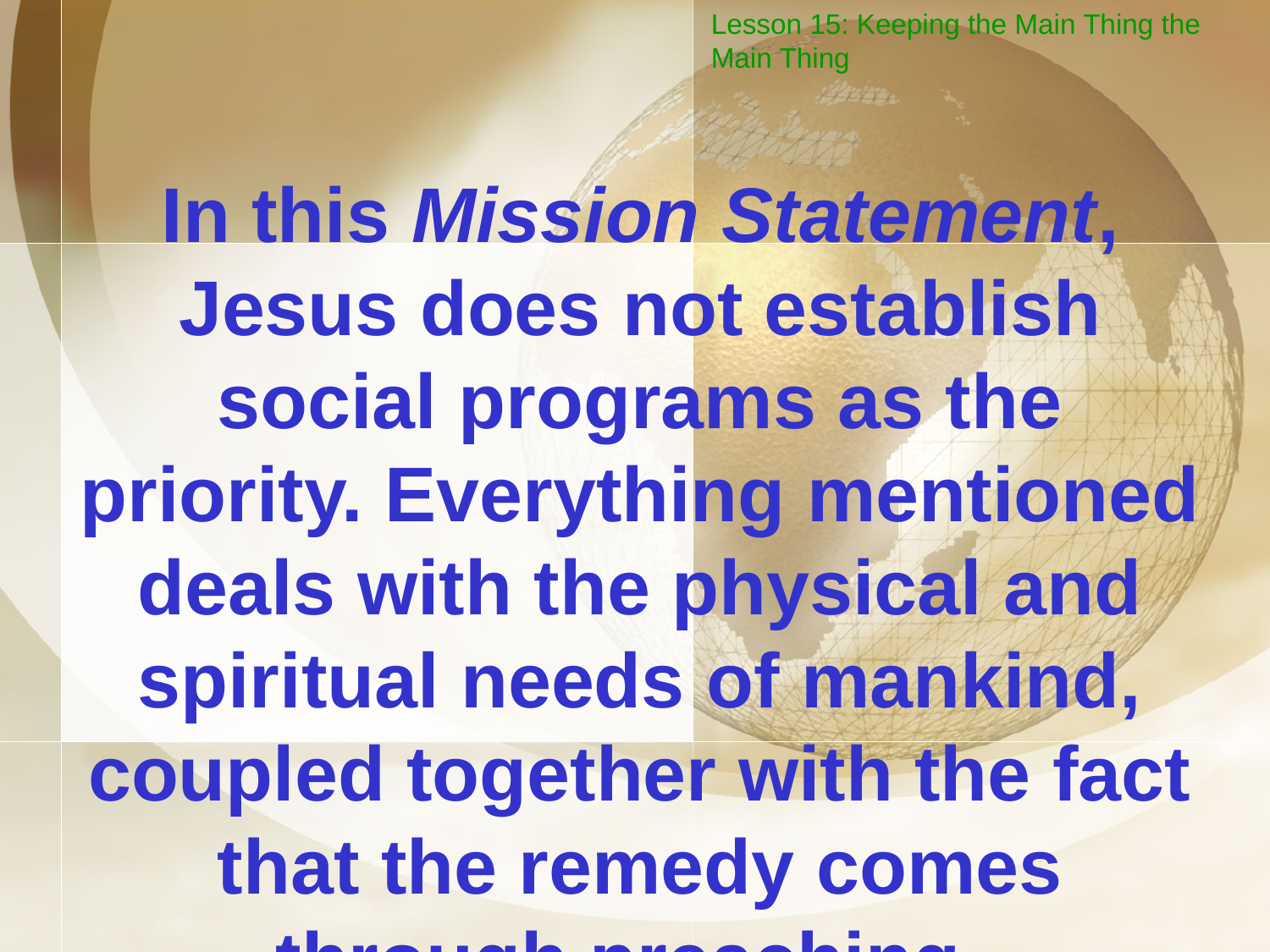

Lesson 15: Keeping the Main Thing the Main Thing
In this Mission Statement, Jesus does not establish social programs as the priority. Everything mentioned deals with the physical and spiritual needs of mankind, coupled together with the fact that the remedy comes through preaching.